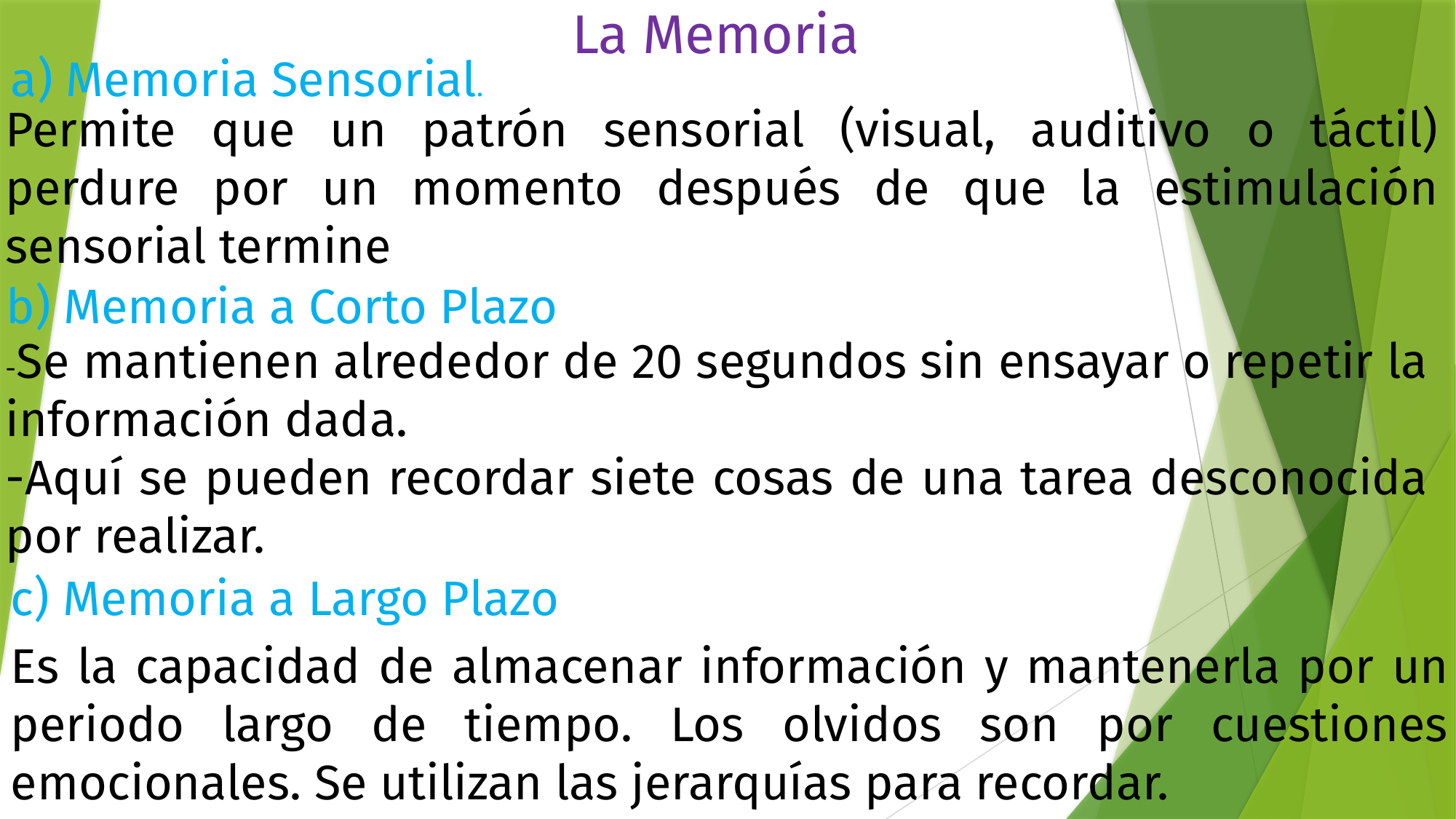

#
La Memoria

a) Memoria Sensorial.
Permite que un patrón sensorial (visual, auditivo o táctil) perdure por un momento después de que la estimulación sensorial termine
b) Memoria a Corto Plazo
-Se mantienen alrededor de 20 segundos sin ensayar o repetir la información dada.
-Aquí se pueden recordar siete cosas de una tarea desconocida por realizar.

c) Memoria a Largo Plazo
Es la capacidad de almacenar información y mantenerla por un periodo largo de tiempo. Los olvidos son por cuestiones emocionales. Se utilizan las jerarquías para recordar.